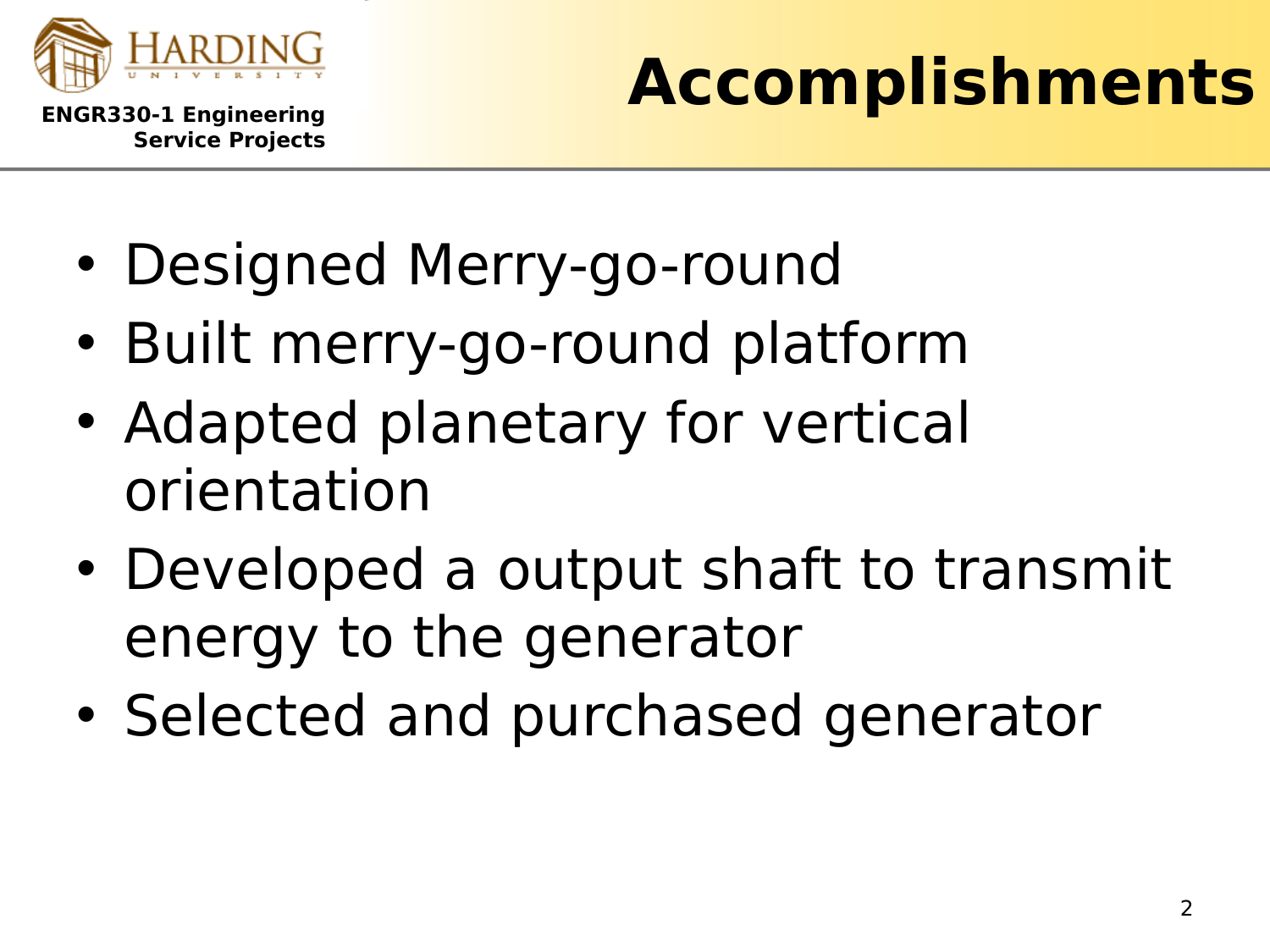

# Accomplishments
Designed Merry-go-round
Built merry-go-round platform
Adapted planetary for vertical orientation
Developed a output shaft to transmit energy to the generator
Selected and purchased generator
2